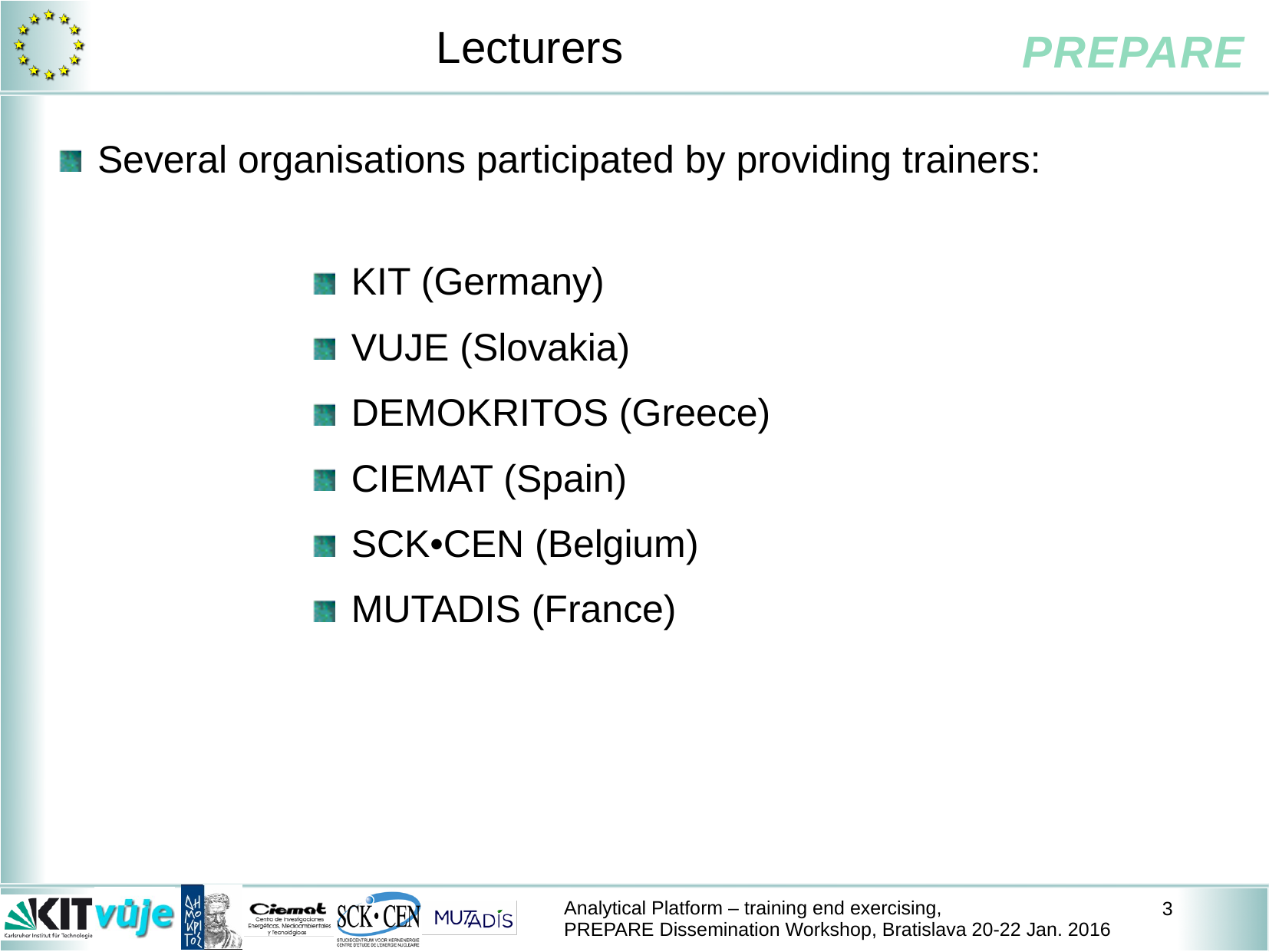

# Lecturers
Several organisations participated by providing trainers:

KIT (Germany)
VUJE (Slovakia)
DEMOKRITOS (Greece)
CIEMAT (Spain)
SCK•CEN (Belgium)
MUTADIS (France)